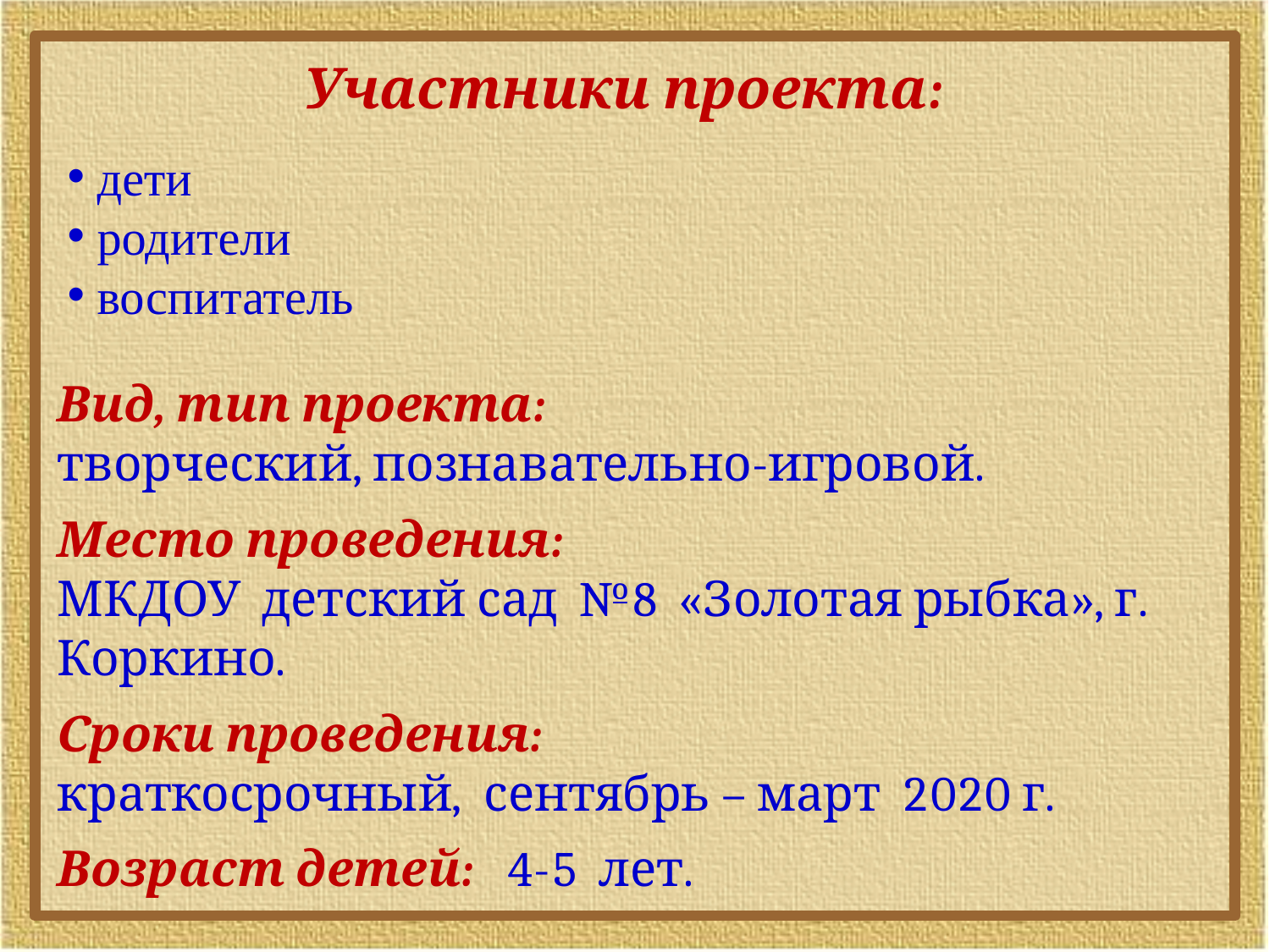

Участники проекта:

 дети
 родители
 воспитатель
Вид, тип проекта:
творческий, познавательно-игровой.

Место проведения:
МКДОУ  детский сад  №8  «Золотая рыбка», г. Коркино.

Сроки проведения:
краткосрочный,  сентябрь – март  2020 г.

Возраст детей:   4-5  лет.